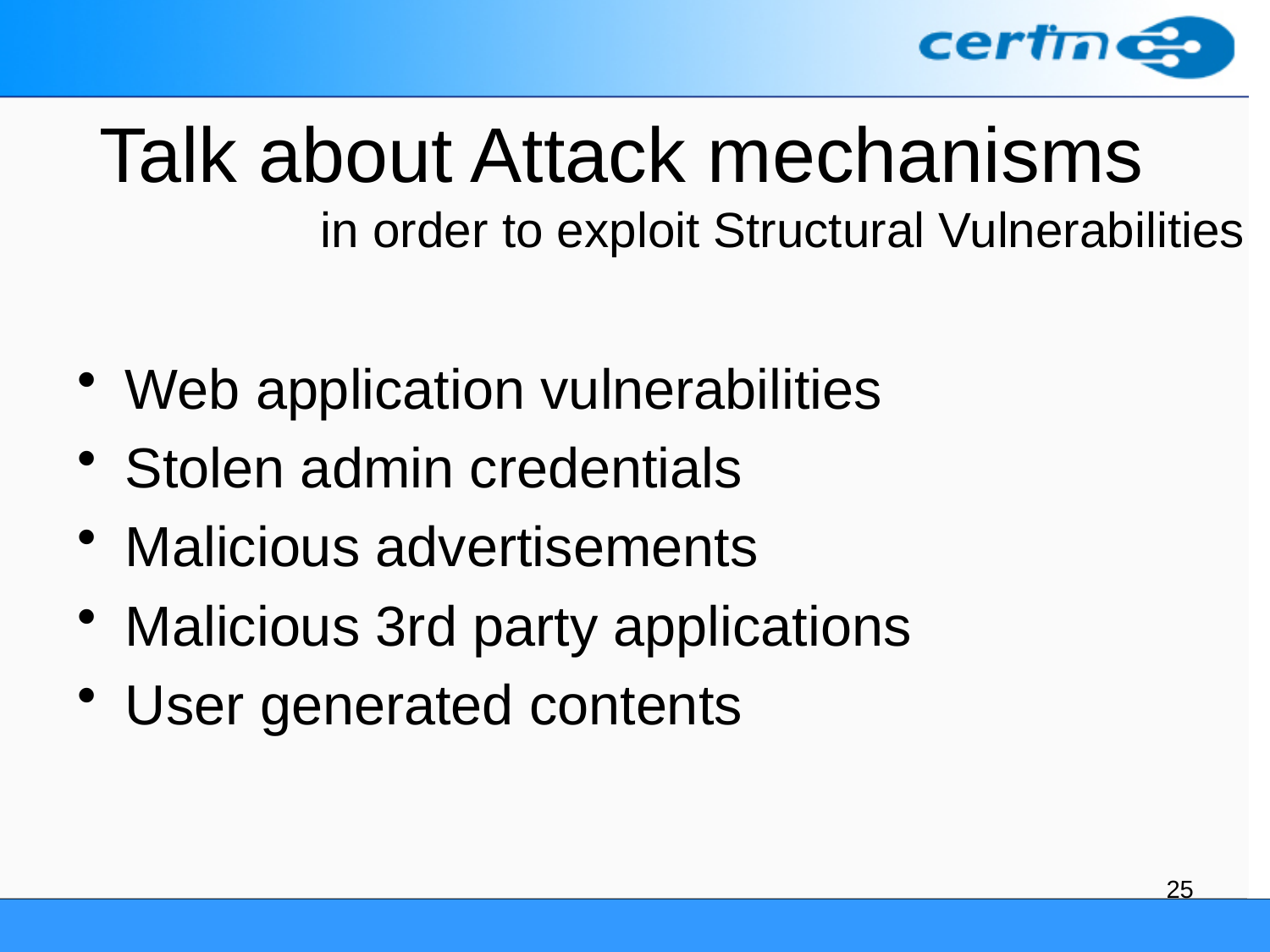

# Talk about Attack mechanisms in order to exploit Structural Vulnerabilities
Web application vulnerabilities
Stolen admin credentials
Malicious advertisements
Malicious 3rd party applications
User generated contents
25